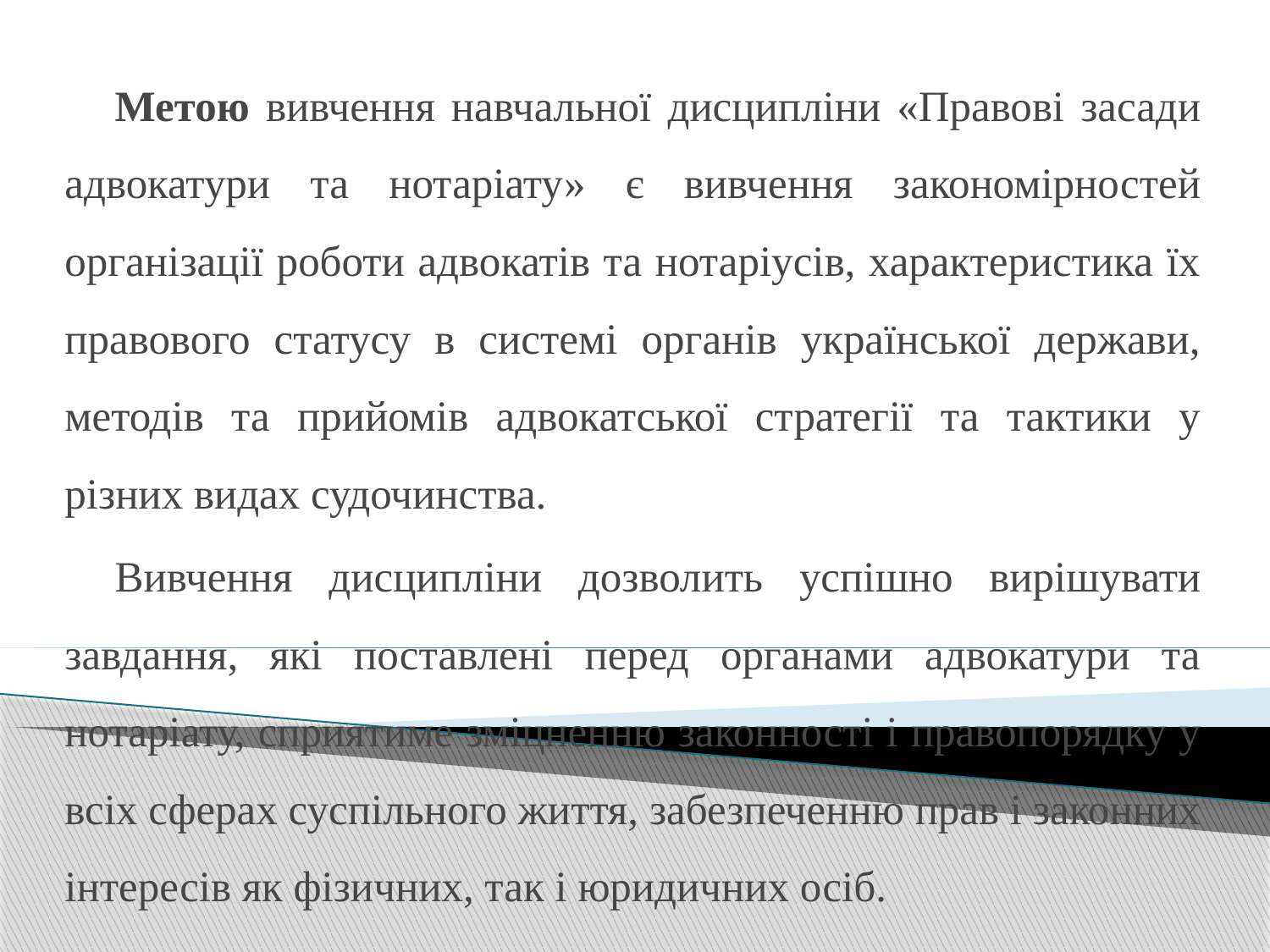

Метою вивчення навчальної дисципліни «Правові засади адвокатури та нотаріату» є вивчення закономірностей організації роботи адвокатів та нотаріусів, характеристика їх правового статусу в системі органів української держави, методів та прийомів адвокатської стратегії та тактики у різних видах судочинства.
Вивчення дисципліни дозволить успішно вирішувати завдання, які поставлені перед органами адвокатури та нотаріату, сприятиме зміцненню законності і правопорядку у всіх сферах суспільного життя, забезпеченню прав і законних інтересів як фізичних, так і юридичних осіб.